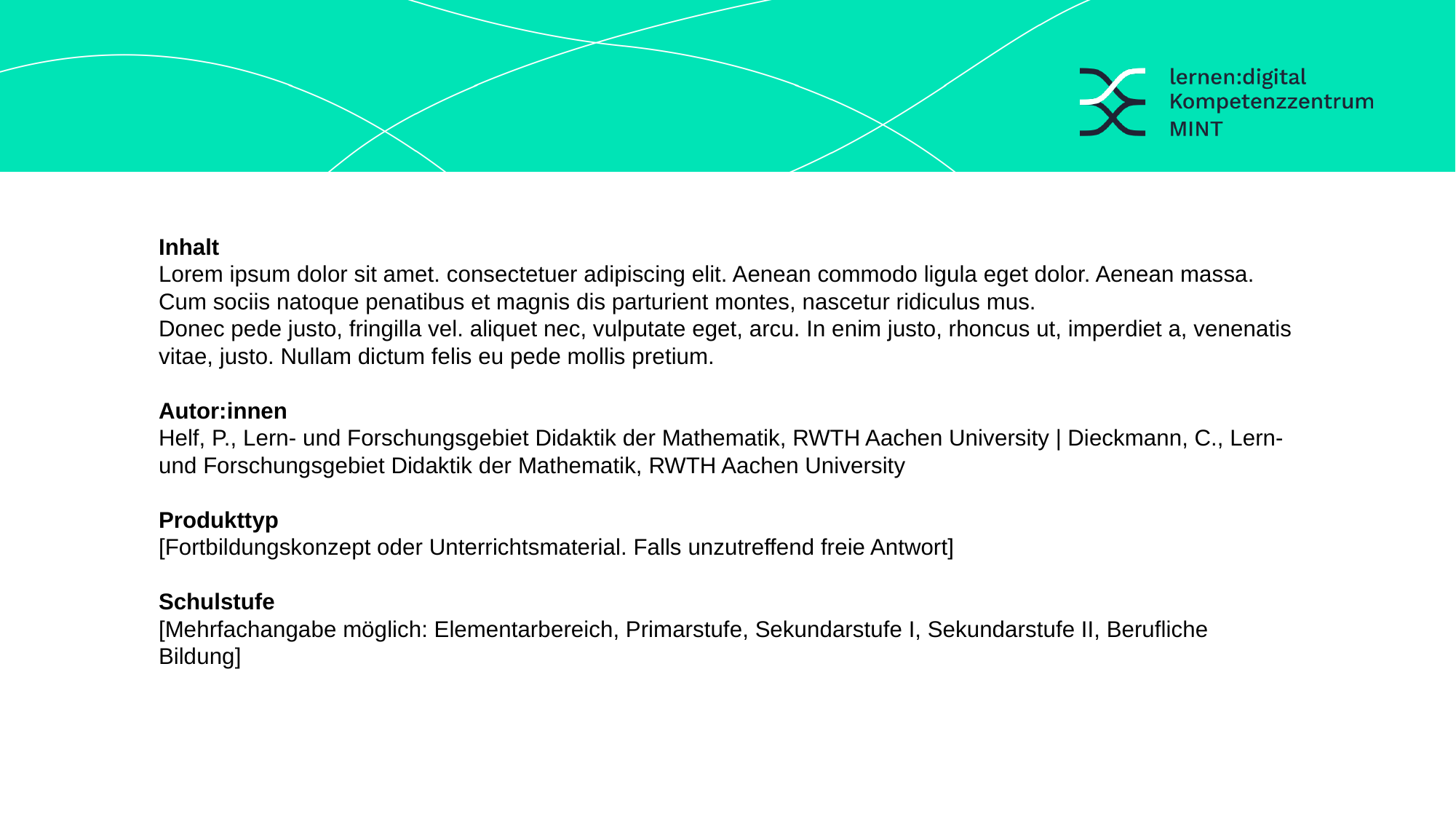

Inhalt
Lorem ipsum dolor sit amet. consectetuer adipiscing elit. Aenean commodo ligula eget dolor. Aenean massa. Cum sociis natoque penatibus et magnis dis parturient montes, nascetur ridiculus mus.
Donec pede justo, fringilla vel. aliquet nec, vulputate eget, arcu. In enim justo, rhoncus ut, imperdiet a, venenatis vitae, justo. Nullam dictum felis eu pede mollis pretium.

Autor:innen
Helf, P., Lern- und Forschungsgebiet Didaktik der Mathematik, RWTH Aachen University | Dieckmann, C., Lern- und Forschungsgebiet Didaktik der Mathematik, RWTH Aachen University

Produkttyp
[Fortbildungskonzept oder Unterrichtsmaterial. Falls unzutreffend freie Antwort]

Schulstufe
[Mehrfachangabe möglich: Elementarbereich, Primarstufe, Sekundarstufe I, Sekundarstufe II, Berufliche Bildung]